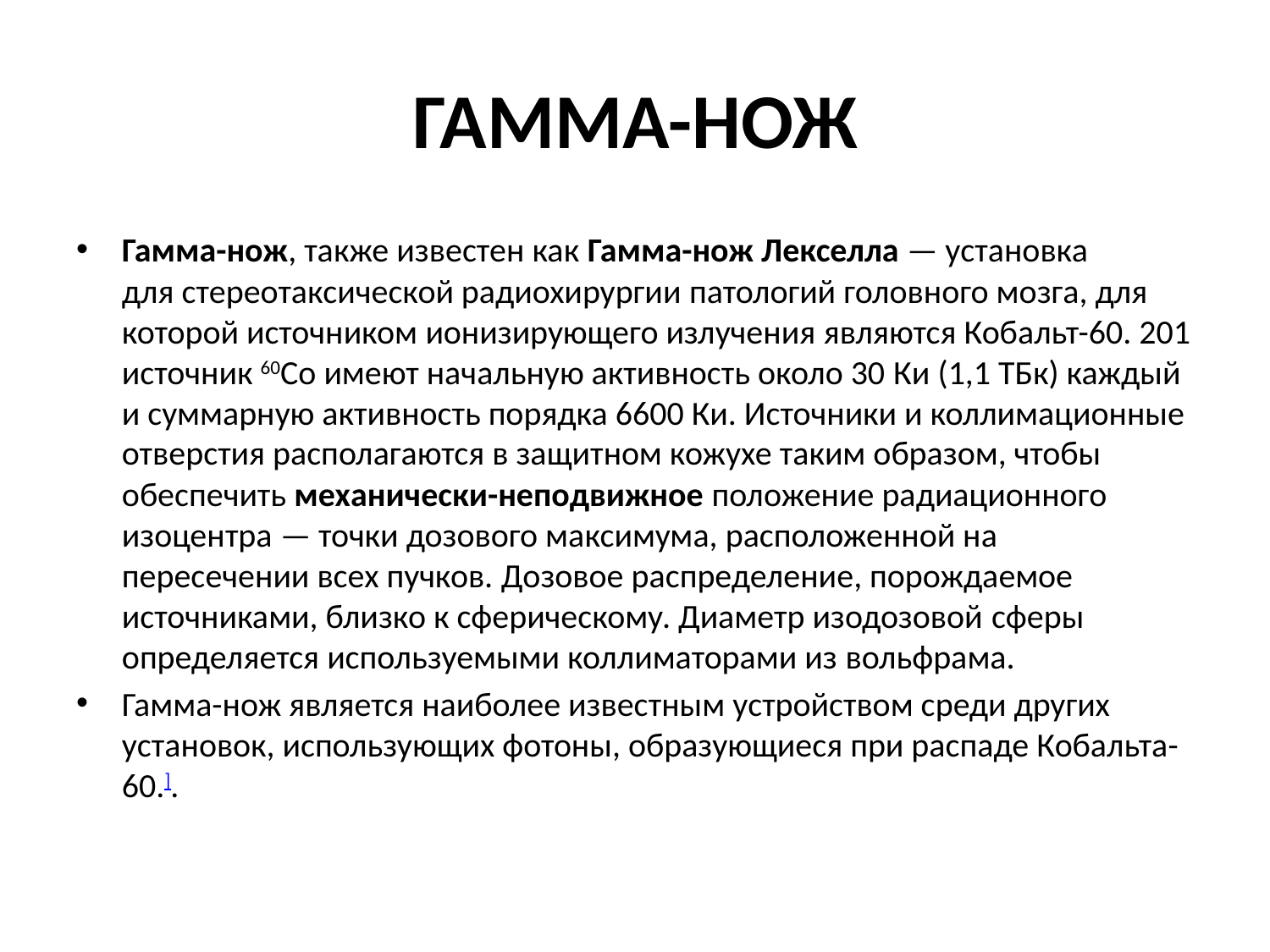

# ГАММА-НОЖ
Гамма-нож, также известен как Гамма-нож Лекселла — установка для стереотаксической радиохирургии патологий головного мозга, для которой источником ионизирующего излучения являются Кобальт-60. 201 источник 60Co имеют начальную активность около 30 Ки (1,1 ТБк) каждый и суммарную активность порядка 6600 Ки. Источники и коллимационные отверстия располагаются в защитном кожухе таким образом, чтобы обеспечить механически-неподвижное положение радиационного изоцентра — точки дозового максимума, расположенной на пересечении всех пучков. Дозовое распределение, порождаемое источниками, близко к сферическому. Диаметр изодозовой сферы определяется используемыми коллиматорами из вольфрама.
Гамма-нож является наиболее известным устройством среди других установок, использующих фотоны, образующиеся при распаде Кобальта-60.].